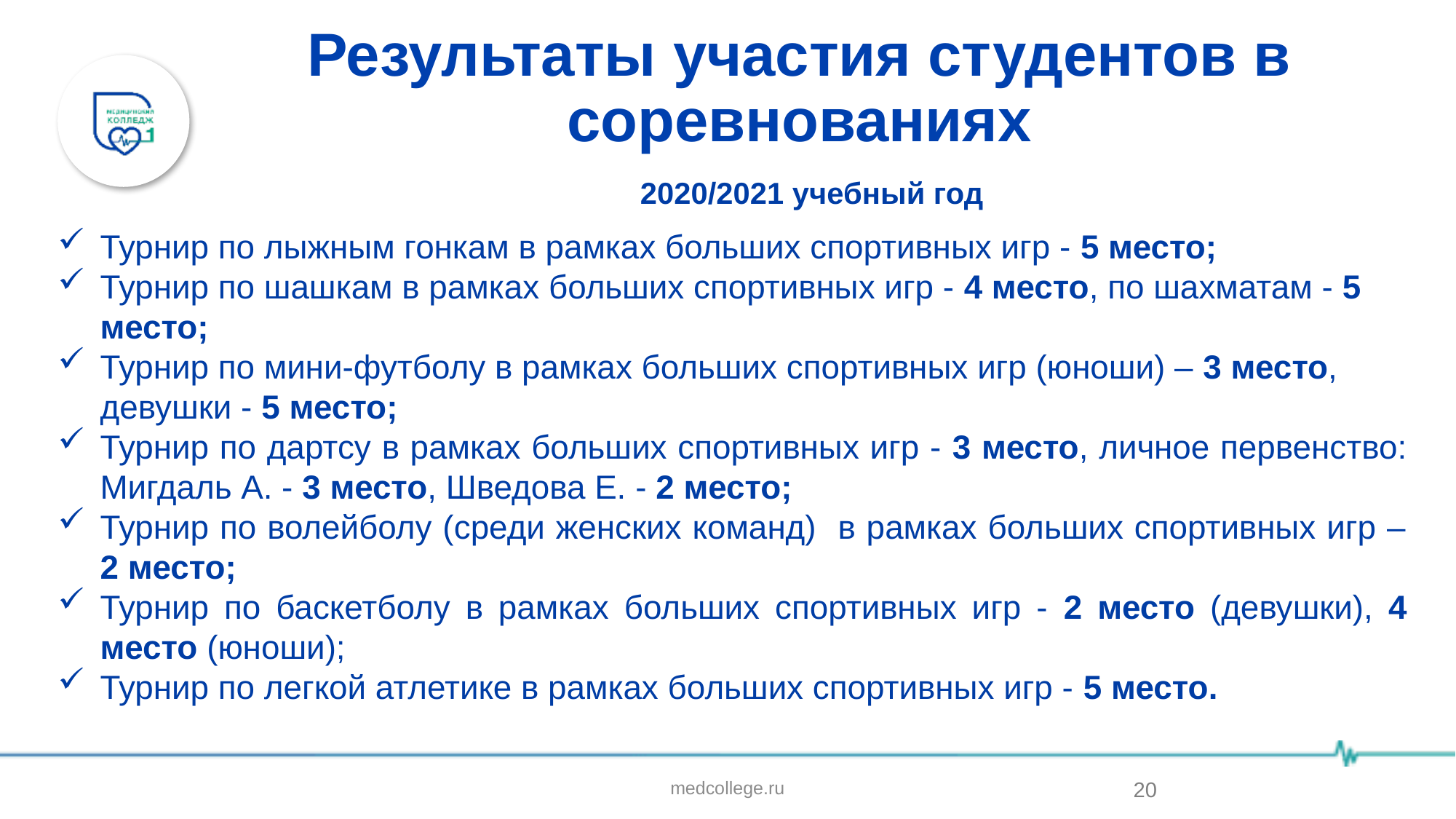

# Результаты участия студентов в соревнованиях
                   2020/2021 учебный год
Турнир по лыжным гонкам в рамках больших спортивных игр - 5 место;
Турнир по шашкам в рамках больших спортивных игр - 4 место, по шахматам - 5 место;
Турнир по мини-футболу в рамках больших спортивных игр (юноши) – 3 место, девушки - 5 место;
Турнир по дартсу в рамках больших спортивных игр - 3 место, личное первенство: Мигдаль А. - 3 место, Шведова Е. - 2 место;
Турнир по волейболу (среди женских команд)  в рамках больших спортивных игр – 2 место;
Турнир по баскетболу в рамках больших спортивных игр - 2 место (девушки), 4 место (юноши);
Турнир по легкой атлетике в рамках больших спортивных игр - 5 место.

20
medcollege.ru